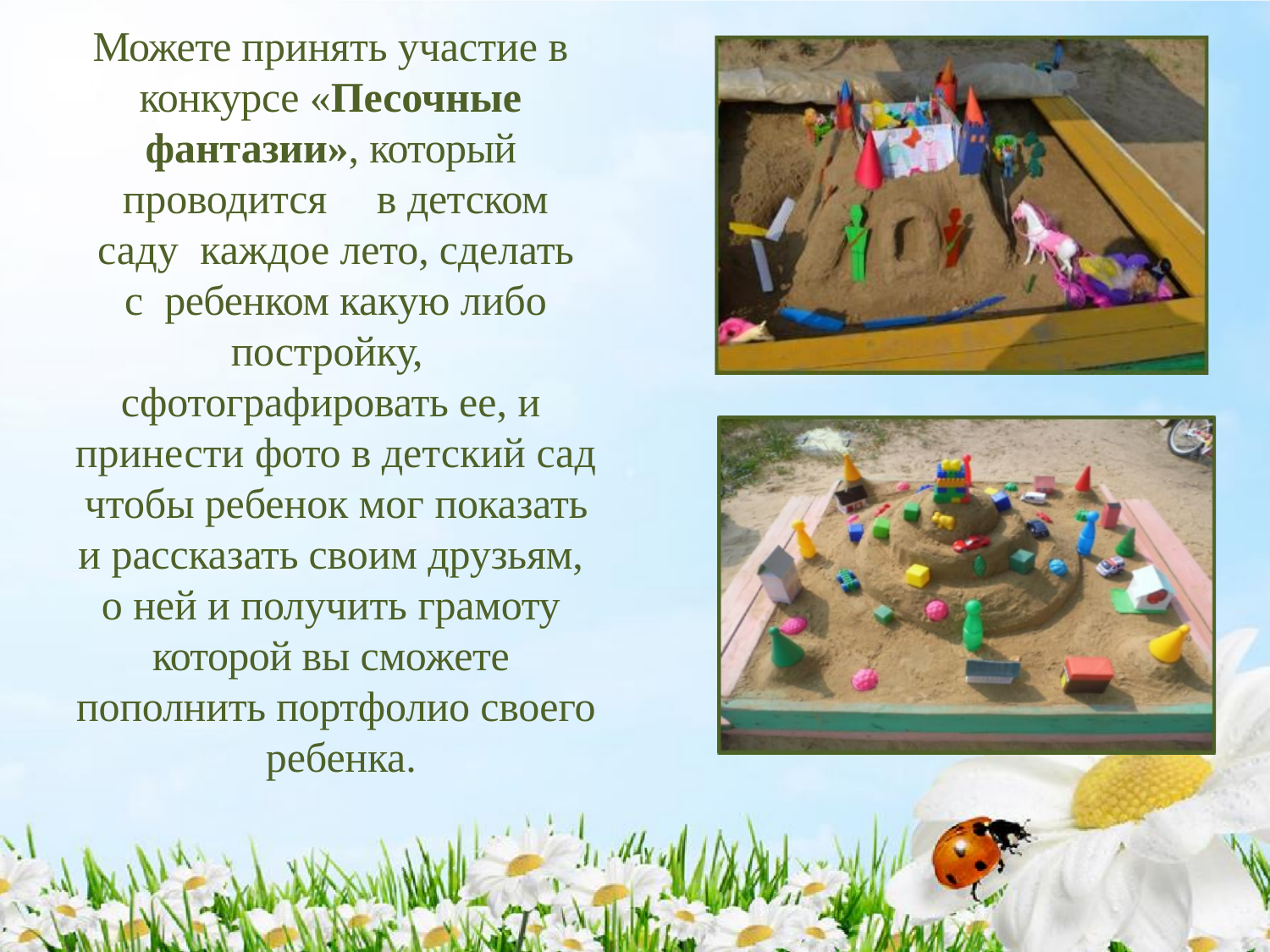

Можете принять участие в  конкурсе «Песочные  фантазии», который  проводится	в детском саду  каждое лето, сделать с  ребенком какую либо
постройку,
сфотографировать ее, и  принести фото в детский сад  чтобы ребенок мог показать  и рассказать своим друзьям,  о ней и получить грамоту  которой вы сможете  пополнить портфолио своего  ребенка.